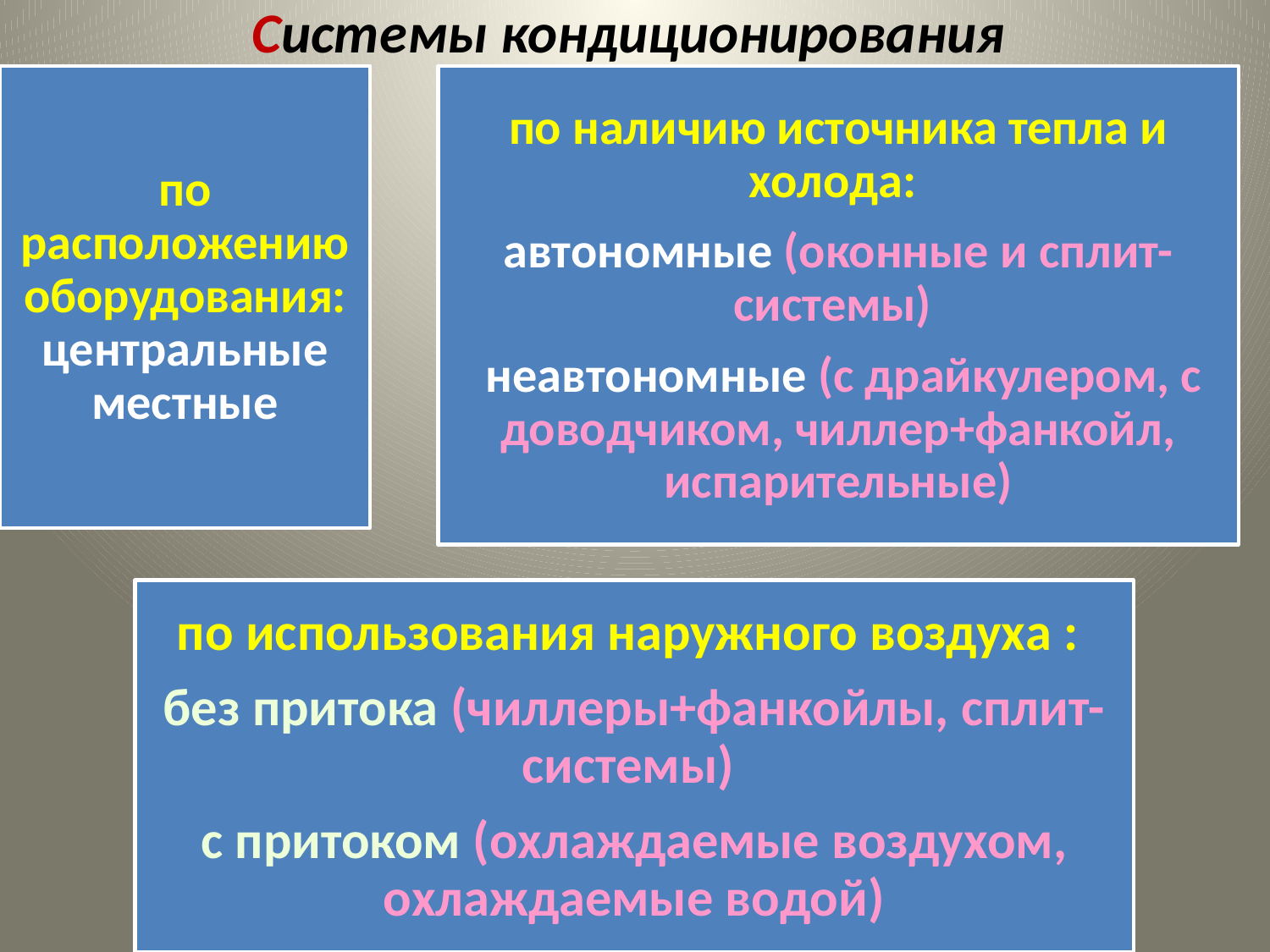

# Системы кондиционирования
по расположению оборудования: центральные местные
по наличию источника тепла и холода:
автономные (оконные и сплит-системы)
 неавтономные (с драйкулером, с доводчиком, чиллер+фанкойл, испарительные)
по использования наружного воздуха :
без притока (чиллеры+фанкойлы, сплит-системы)
с притоком (охлаждаемые воздухом, охлаждаемые водой)